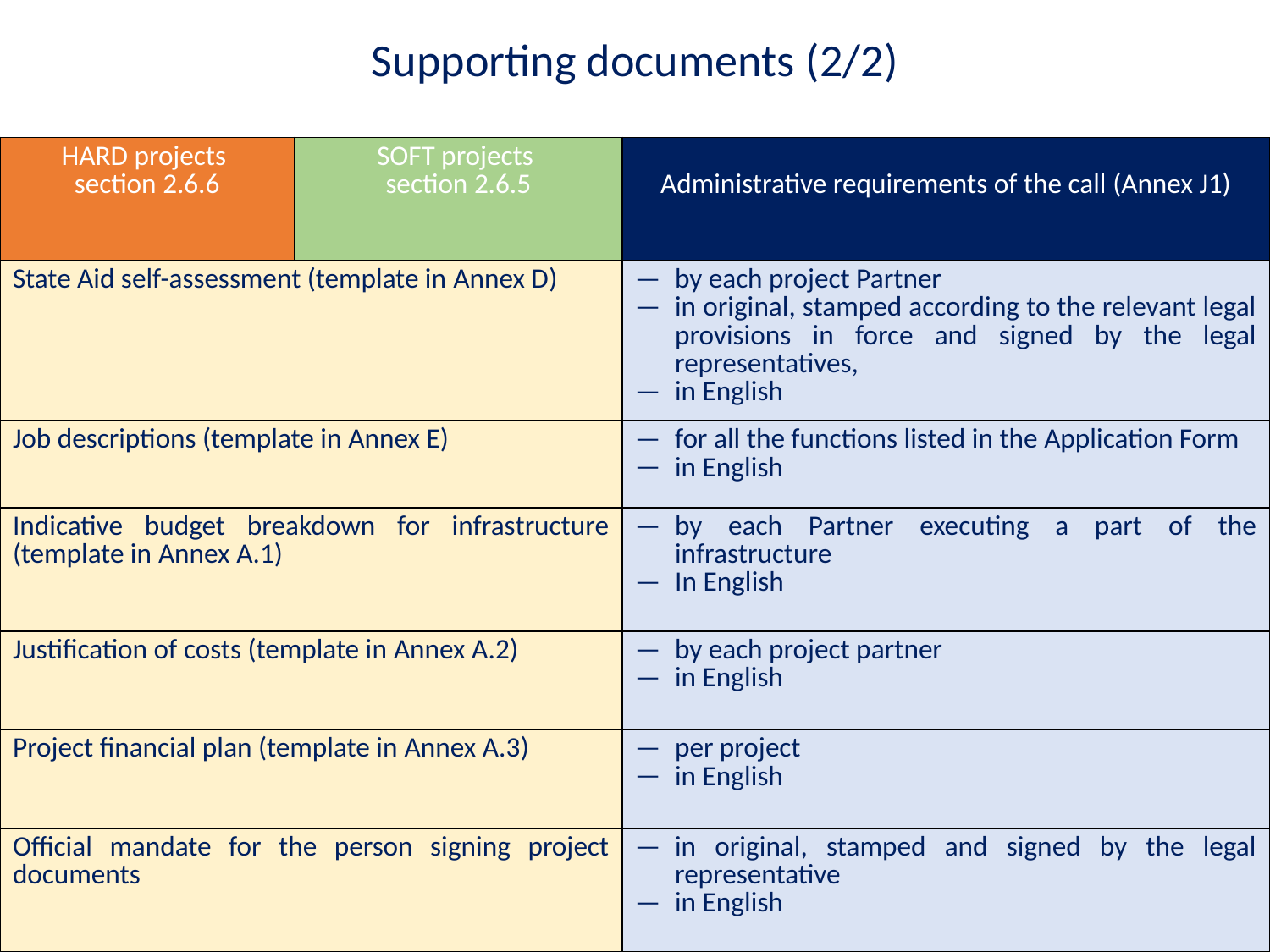

# Supporting documents (2/2)
| HARD projects section 2.6.6 | SOFT projects section 2.6.5 | Administrative requirements of the call (Annex J1) |
| --- | --- | --- |
| State Aid self-assessment (template in Annex D) |  | by each project Partner in original, stamped according to the relevant legal provisions in force and signed by the legal representatives, in English |
| Job descriptions (template in Annex E) |  | for all the functions listed in the Application Form in English |
| Indicative budget breakdown for infrastructure (template in Annex A.1) |  | by each Partner executing a part of the infrastructure In English |
| Justification of costs (template in Annex A.2) |  | by each project partner in English |
| Project financial plan (template in Annex A.3) |  | per project in English |
| Official mandate for the person signing project documents |  | in original, stamped and signed by the legal representative in English |
4